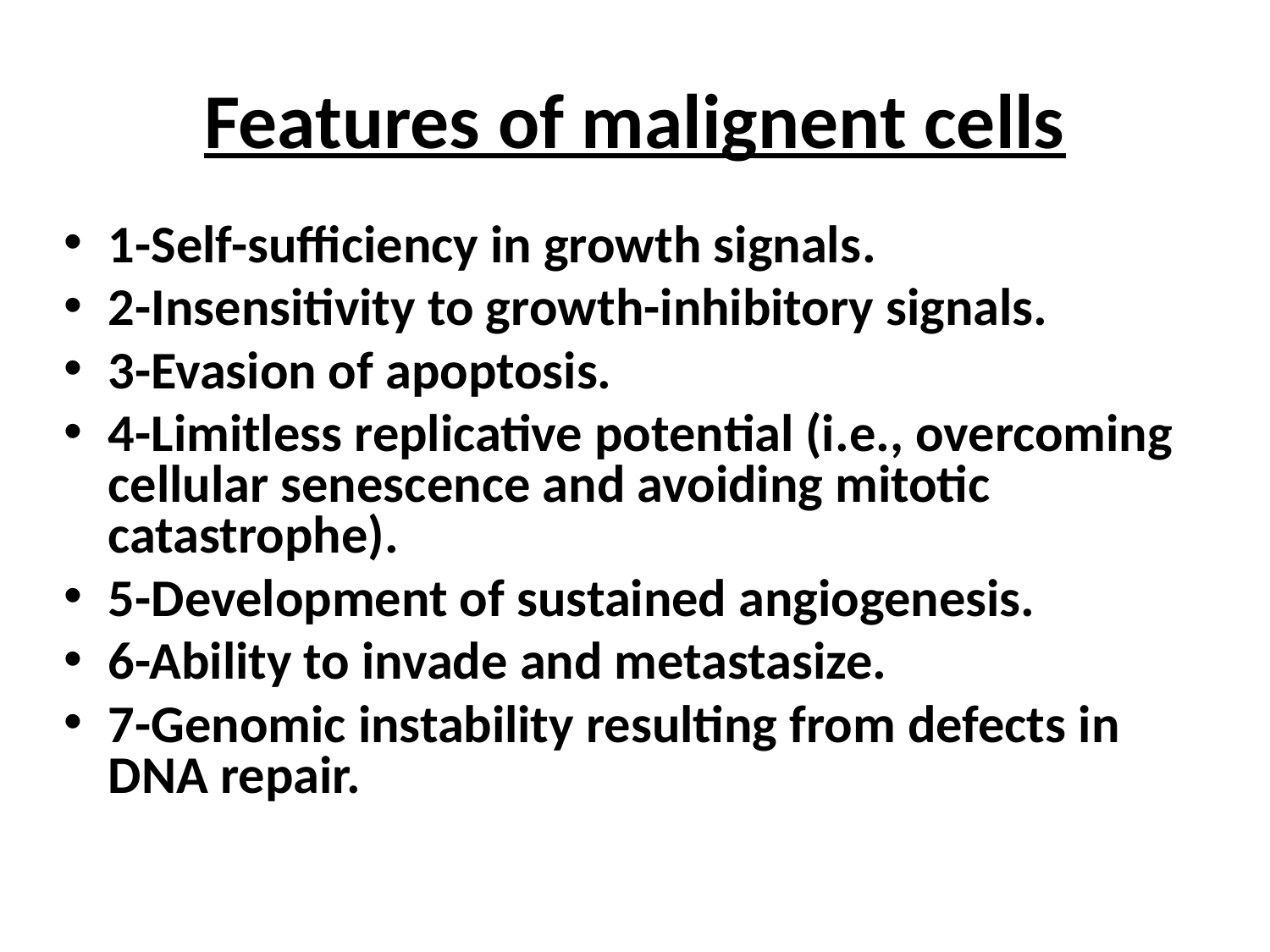

Features of malignent cells
1-Self-sufficiency in growth signals.
2-Insensitivity to growth-inhibitory signals.
3-Evasion of apoptosis.
4-Limitless replicative potential (i.e., overcoming cellular senescence and avoiding mitotic catastrophe).
5-Development of sustained angiogenesis.
6-Ability to invade and metastasize.
7-Genomic instability resulting from defects in DNA repair.